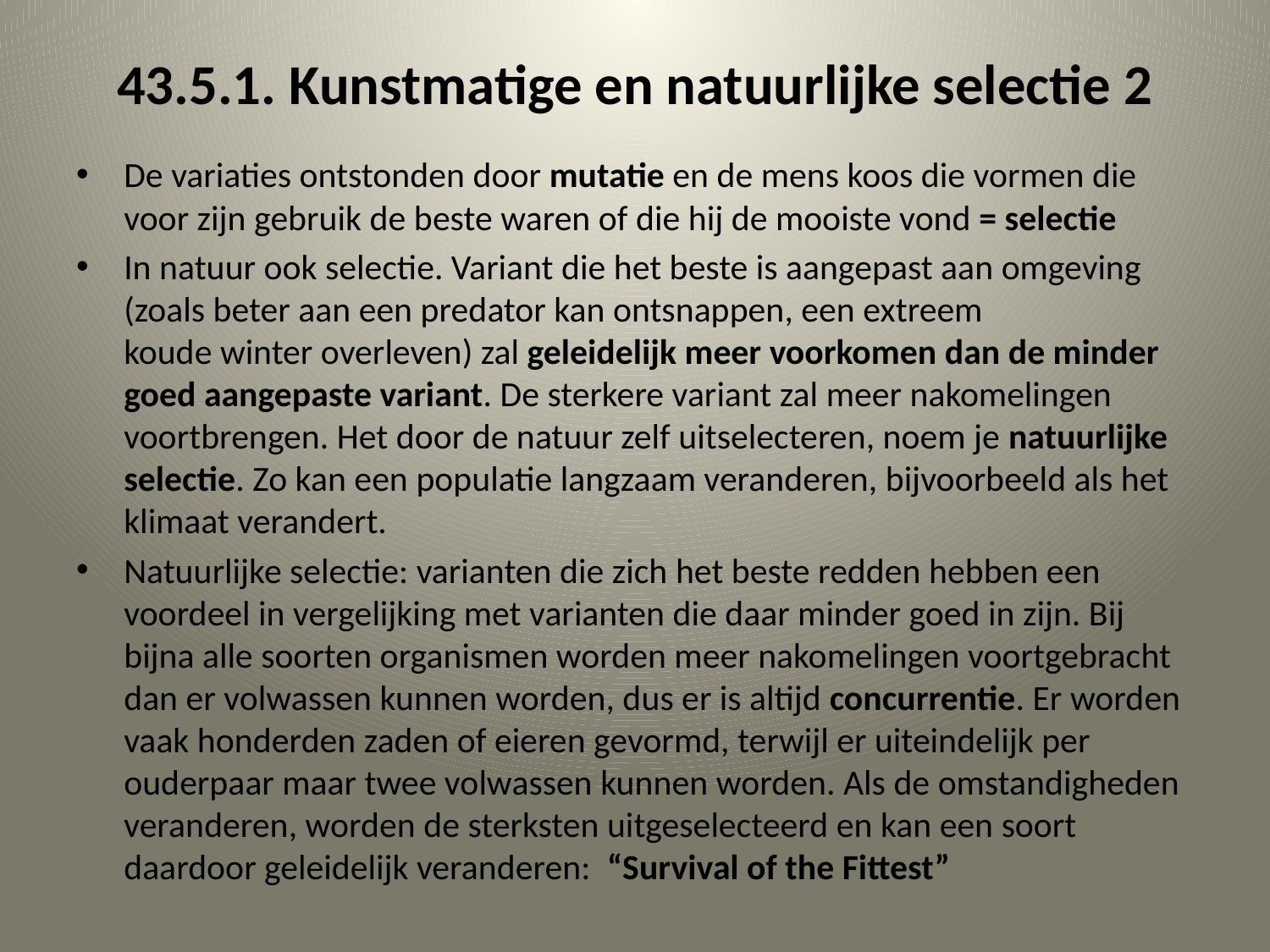

# 43.5.1. Kunstmatige en natuurlijke selectie 2
De variaties ontstonden door mutatie en de mens koos die vormen die voor zijn gebruik de beste waren of die hij de mooiste vond = selectie
In natuur ook selectie. Variant die het beste is aangepast aan omgeving (zoals beter aan een predator kan ontsnappen, een extreem koude winter overleven) zal geleidelijk meer voorkomen dan de minder goed aangepaste variant. De sterkere variant zal meer nakomelingen voortbrengen. Het door de natuur zelf uitselecteren, noem je natuurlijke selectie. Zo kan een populatie langzaam veranderen, bijvoorbeeld als het klimaat verandert.
Natuurlijke selectie: varianten die zich het beste redden hebben een voordeel in vergelijking met varianten die daar minder goed in zijn. Bij bijna alle soorten organismen worden meer nakomelingen voortgebracht dan er volwassen kunnen worden, dus er is altijd concurrentie. Er worden vaak honderden zaden of eieren gevormd, terwijl er uiteindelijk per ouderpaar maar twee volwassen kunnen worden. Als de omstandigheden veranderen, worden de sterksten uitgeselecteerd en kan een soort daardoor geleidelijk veranderen:  “Survival of the Fittest”